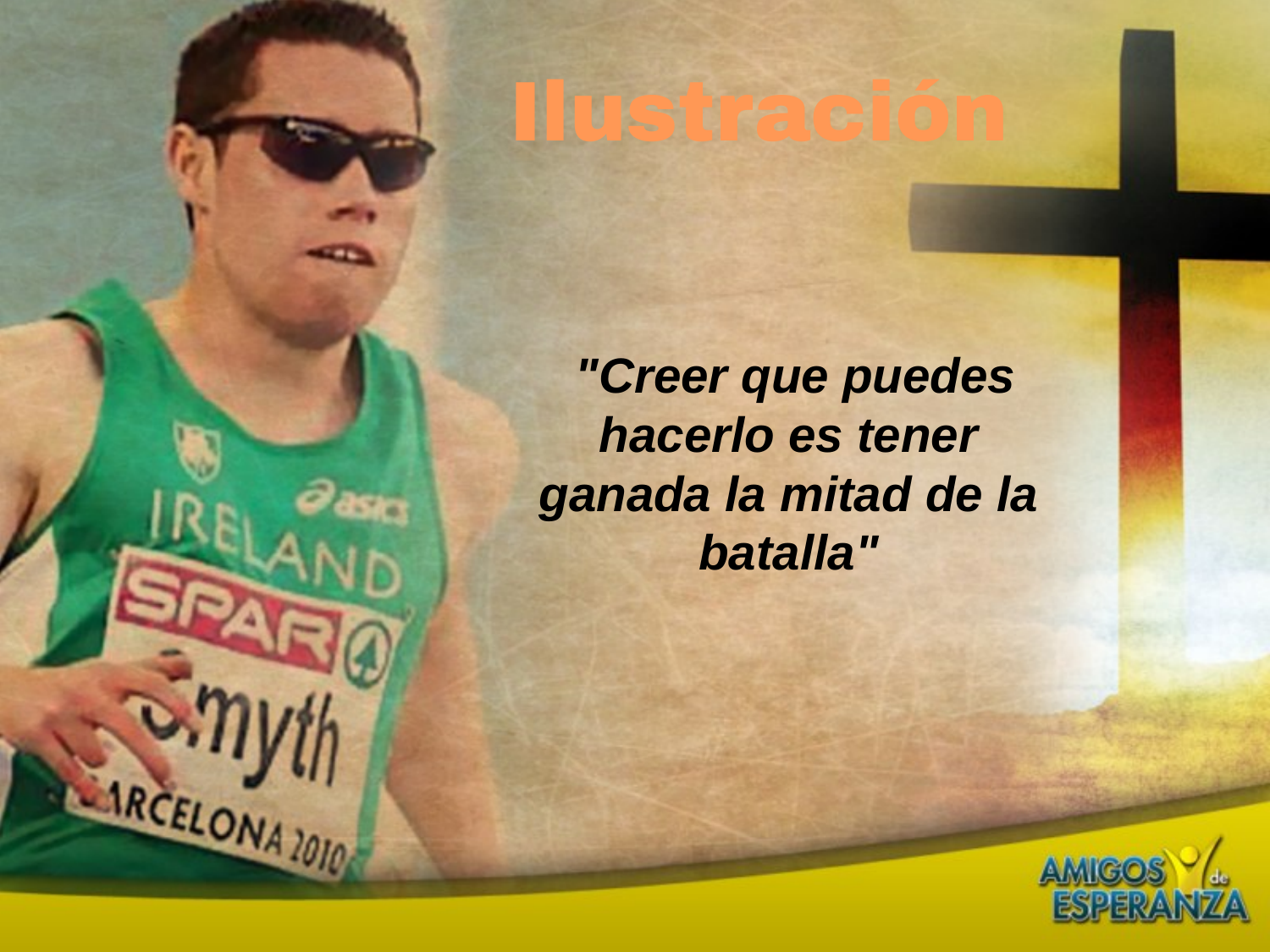

Ilustración
 "Creer que puedes hacerlo es tener ganada la mitad de la batalla"